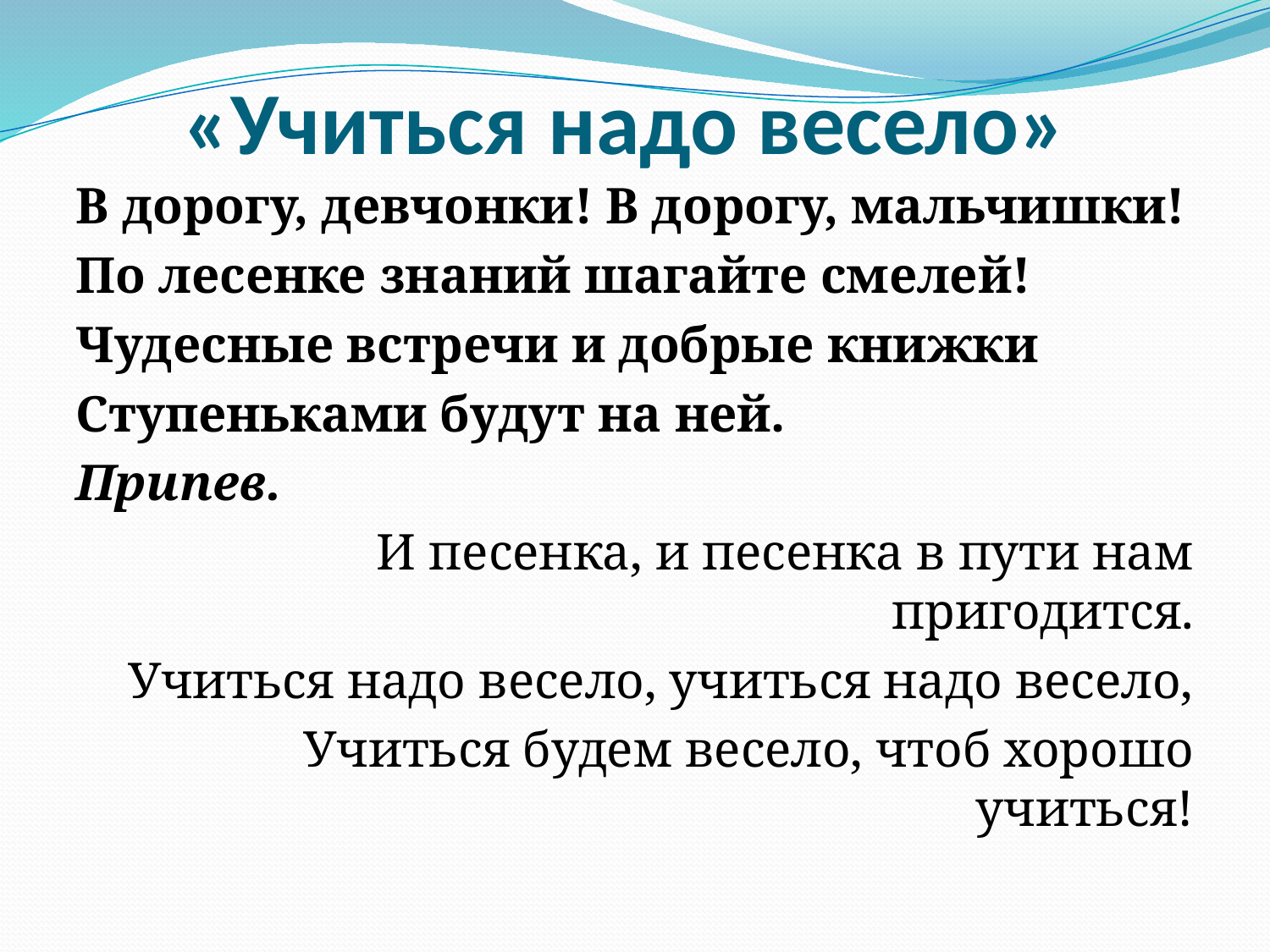

# «Учиться надо весело»
В дорогу, девчонки! В дорогу, мальчишки!
По лесенке знаний шагайте смелей!
Чудесные встречи и добрые книжки
Ступеньками будут на ней.
Припев.
И песенка, и песенка в пути нам пригодится.
Учиться надо весело, учиться надо весело,
Учиться будем весело, чтоб хорошо учиться!